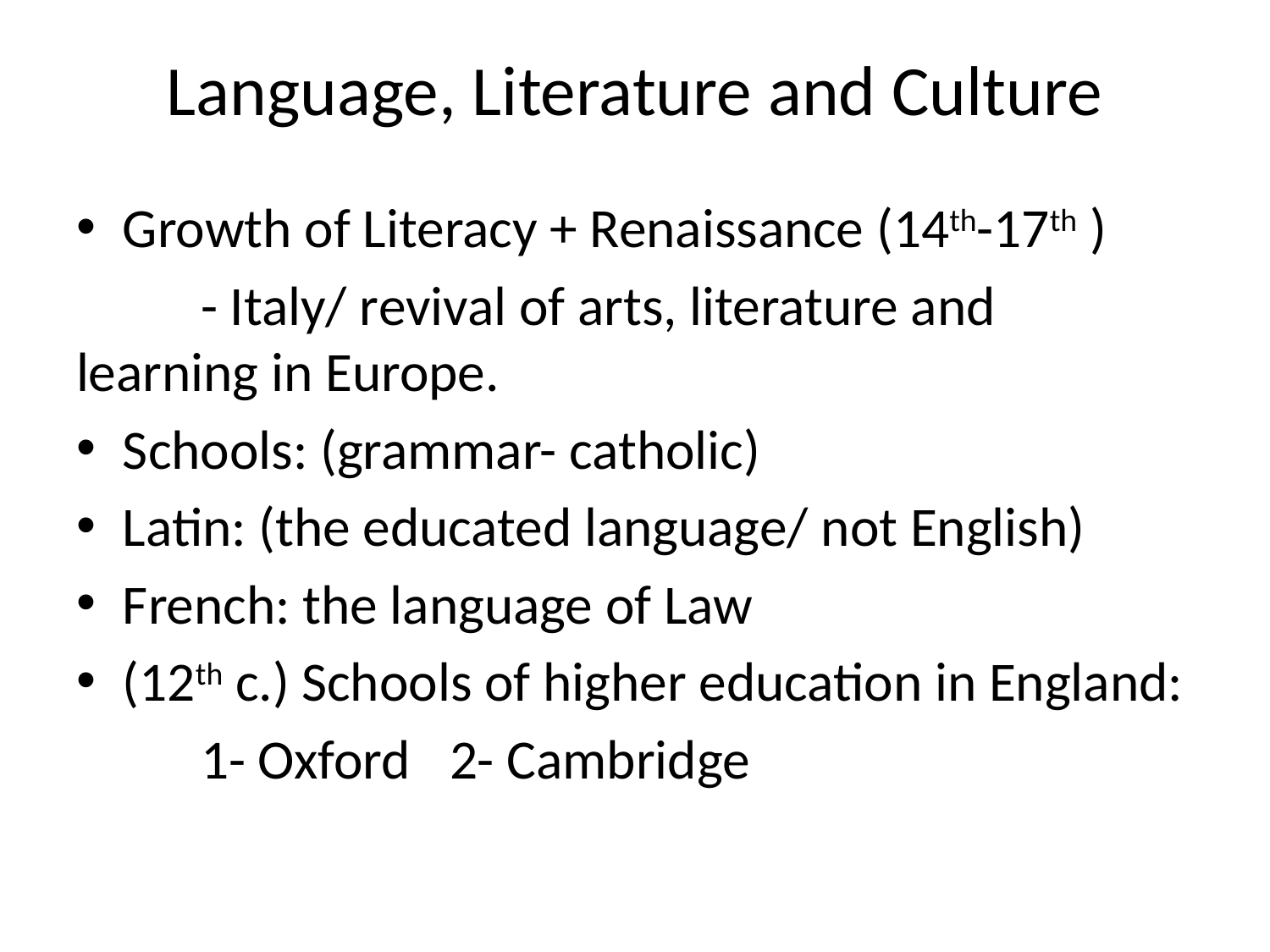

# Language, Literature and Culture
Growth of Literacy + Renaissance (14th-17th )
	- Italy/ revival of arts, literature and 		learning in Europe.
Schools: (grammar- catholic)
Latin: (the educated language/ not English)
French: the language of Law
(12th c.) Schools of higher education in England:
		1- Oxford		2- Cambridge